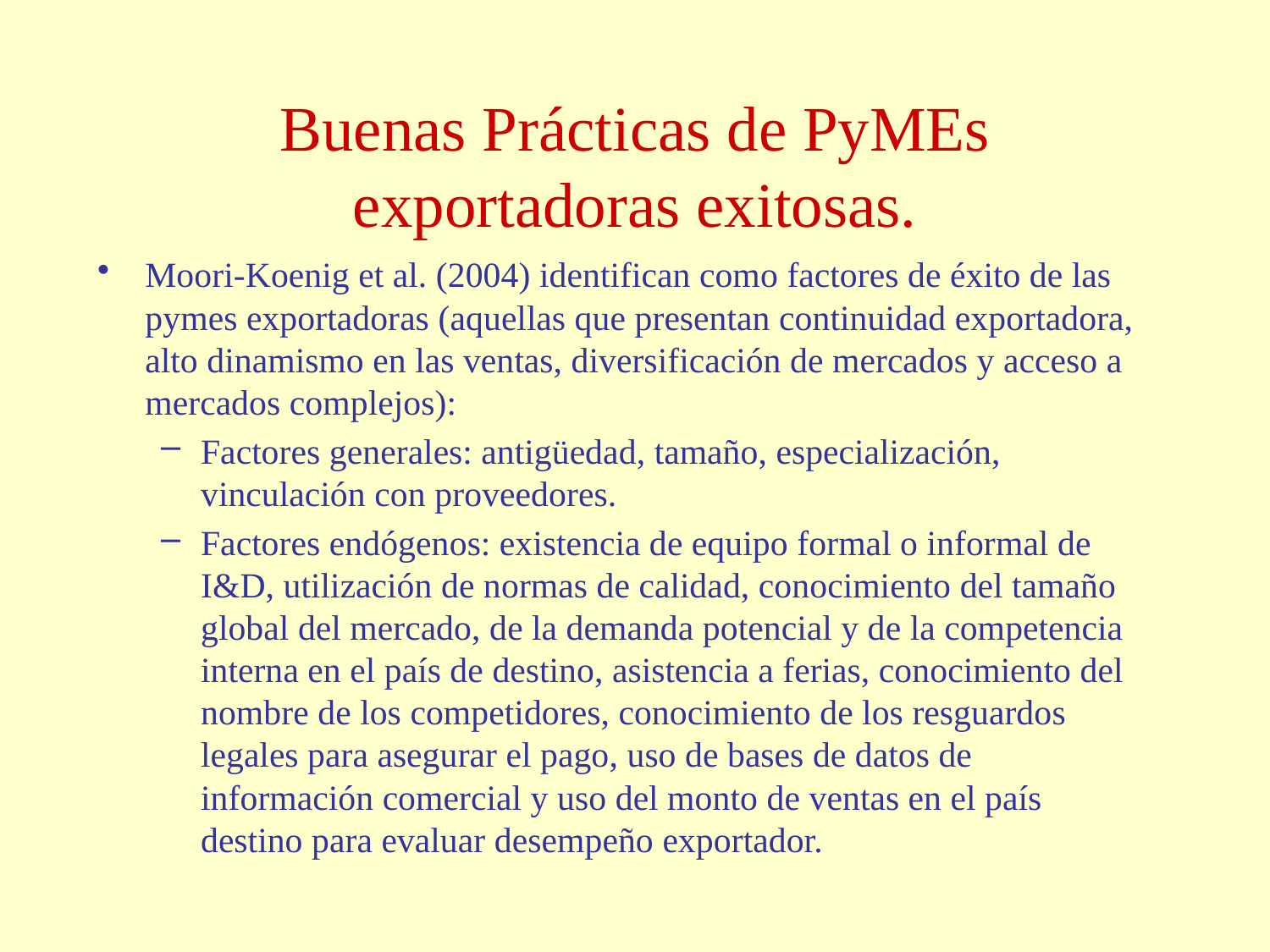

# Buenas Prácticas de PyMEs exportadoras exitosas.
Moori-Koenig et al. (2004) identifican como factores de éxito de las pymes exportadoras (aquellas que presentan continuidad exportadora, alto dinamismo en las ventas, diversificación de mercados y acceso a mercados complejos):
Factores generales: antigüedad, tamaño, especialización, vinculación con proveedores.
Factores endógenos: existencia de equipo formal o informal de I&D, utilización de normas de calidad, conocimiento del tamaño global del mercado, de la demanda potencial y de la competencia interna en el país de destino, asistencia a ferias, conocimiento del nombre de los competidores, conocimiento de los resguardos legales para asegurar el pago, uso de bases de datos de información comercial y uso del monto de ventas en el país destino para evaluar desempeño exportador.